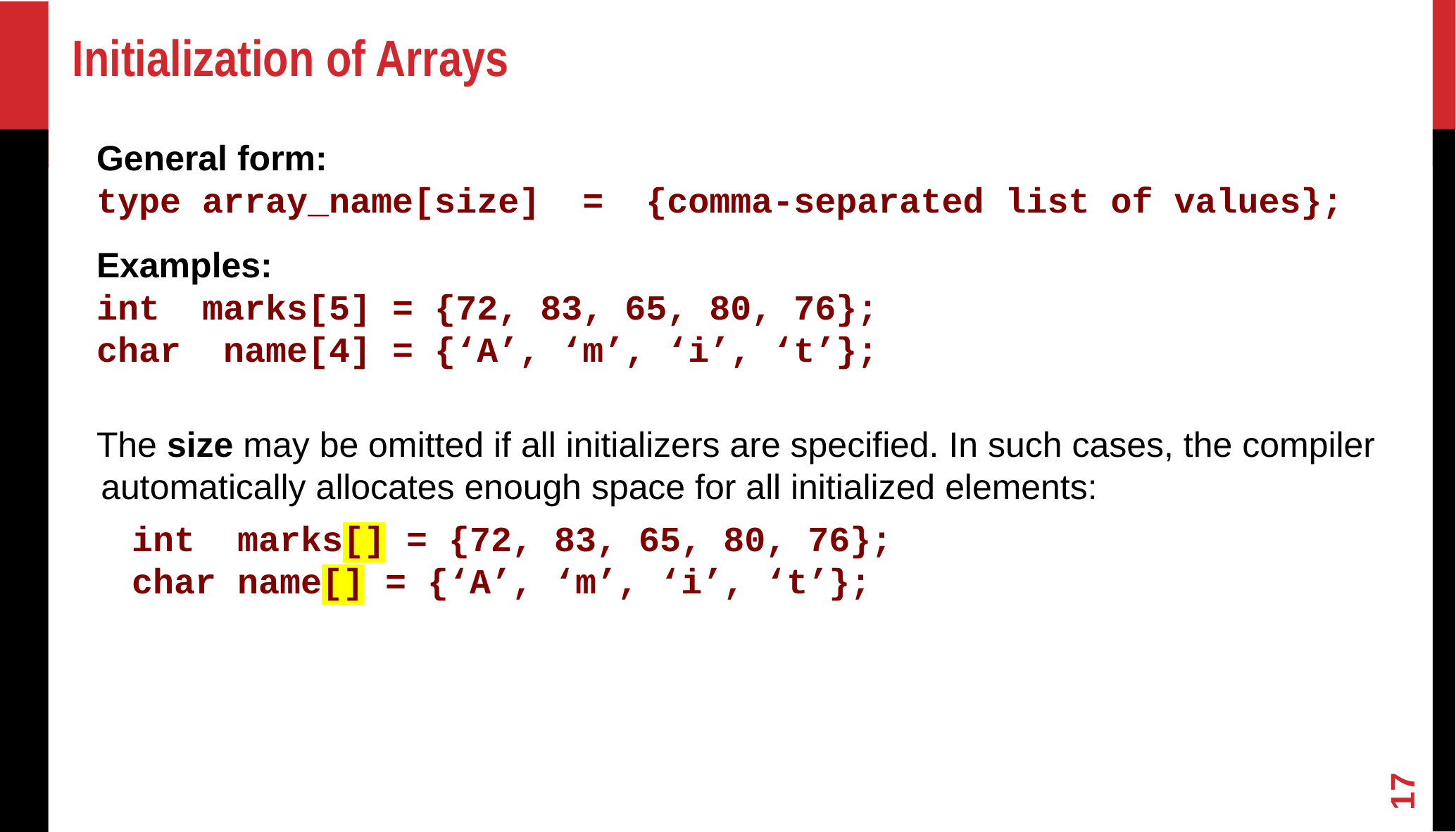

Initialization of Arrays
General form:
type array_name[size]  =  {comma-separated list of values};
Examples:
int  marks[5] = {72, 83, 65, 80, 76};
char  name[4] = {‘A’, ‘m’, ‘i’, ‘t’};

The size may be omitted if all initializers are specified. In such cases, the compiler automatically allocates enough space for all initialized elements:
int  marks[] = {72, 83, 65, 80, 76};
char name[] = {‘A’, ‘m’, ‘i’, ‘t’};

17